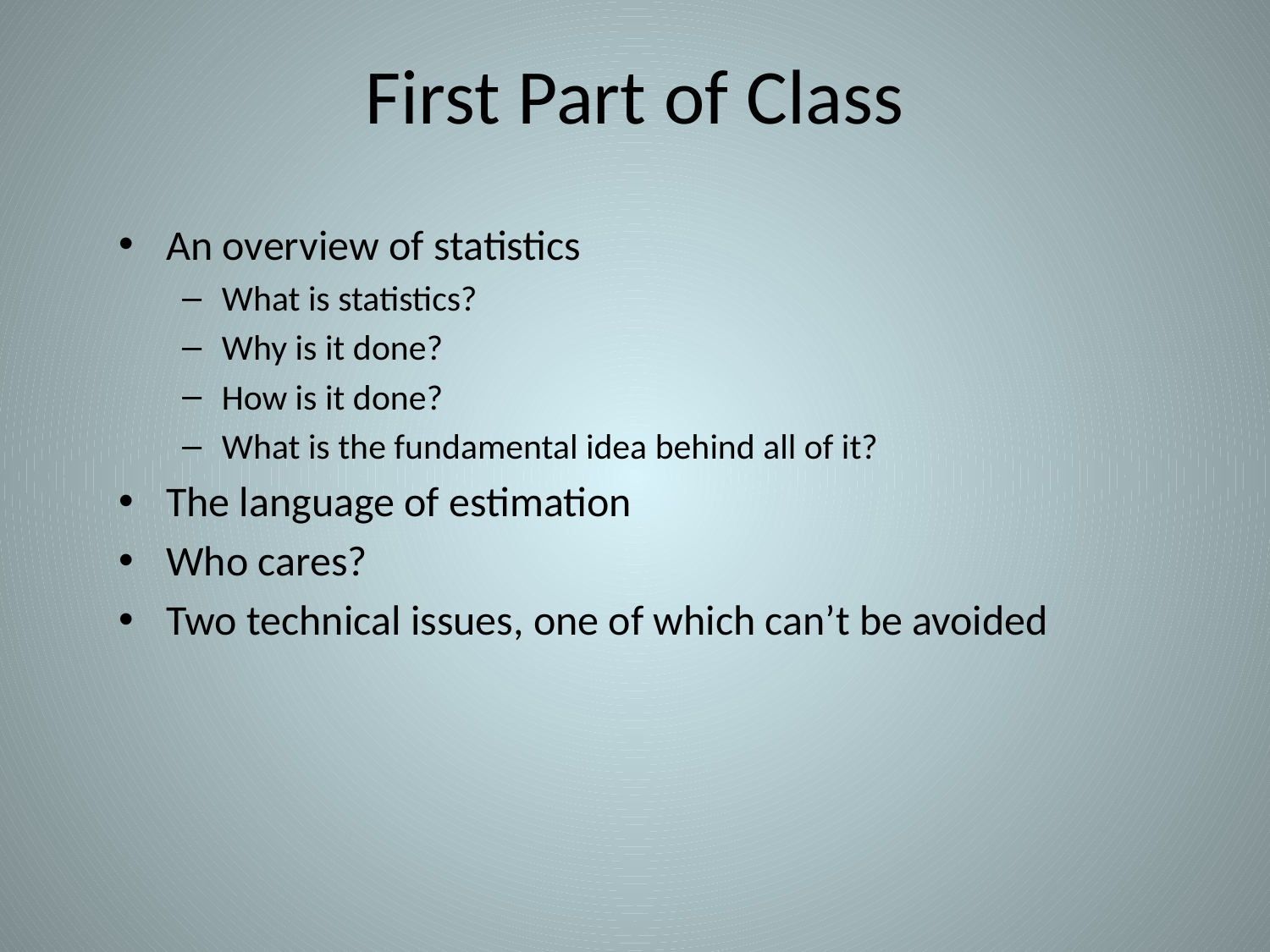

# First Part of Class
An overview of statistics
What is statistics?
Why is it done?
How is it done?
What is the fundamental idea behind all of it?
The language of estimation
Who cares?
Two technical issues, one of which can’t be avoided